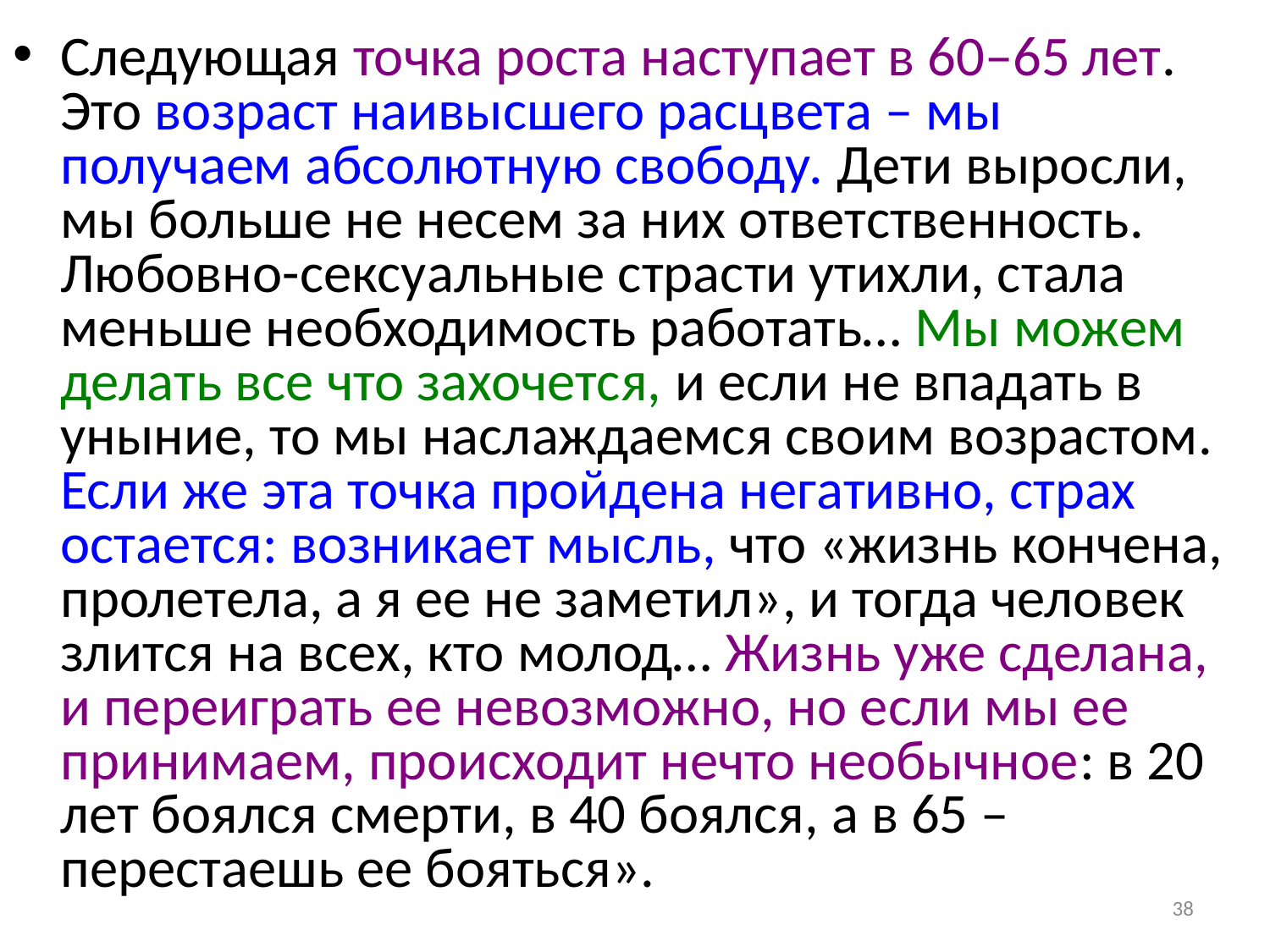

Следующая точка роста наступает в 60–65 лет. Это возраст наивысшего расцвета – мы получаем абсолютную свободу. Дети выросли, мы больше не несем за них ответственность. Любовно-сексуальные страсти утихли, стала меньше необходимость работать… Мы можем делать все что захочется, и если не впадать в уныние, то мы наслаждаемся своим возрастом. Если же эта точка пройдена негативно, страх остается: возникает мысль, что «жизнь кончена, пролетела, а я ее не заметил», и тогда человек злится на всех, кто молод… Жизнь уже сделана, и переиграть ее невозможно, но если мы ее принимаем, происходит нечто необычное: в 20 лет боялся смерти, в 40 боялся, а в 65 – перестаешь ее бояться».
38